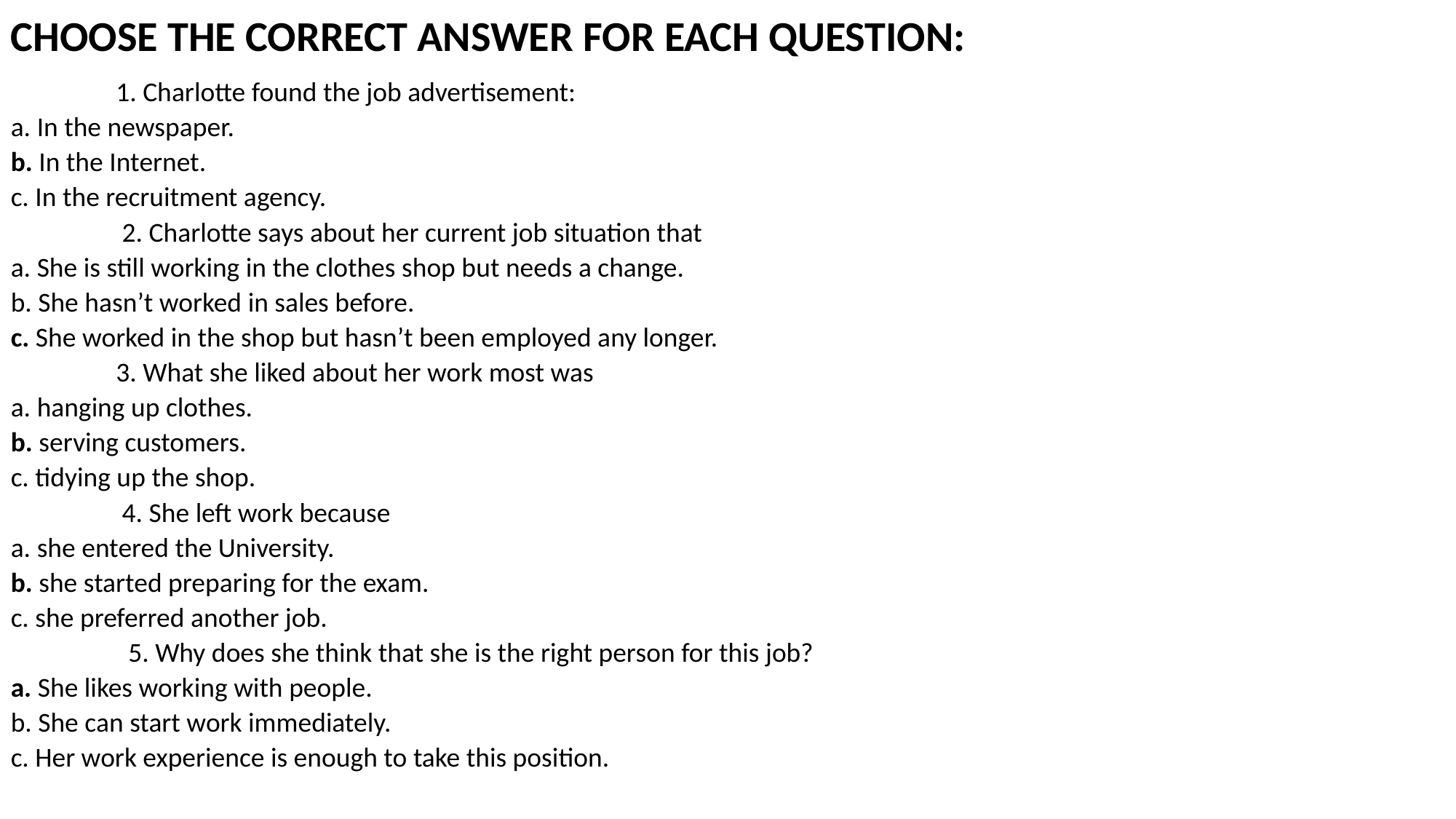

CHOOSE THE CORRECT ANSWER FOR EACH QUESTION:
                 1. Charlotte found the job advertisement:
a. In the newspaper.
b. In the Internet.
c. In the recruitment agency.
                  2. Charlotte says about her current job situation that
a. She is still working in the clothes shop but needs a change.
b. She hasn’t worked in sales before.
c. She worked in the shop but hasn’t been employed any longer.
                 3. What she liked about her work most was
a. hanging up clothes.
b. serving customers.
c. tidying up the shop.
                  4. She left work because
a. she entered the University.
b. she started preparing for the exam.
c. she preferred another job.
                   5. Why does she think that she is the right person for this job?
a. She likes working with people.
b. She can start work immediately.
c. Her work experience is enough to take this position.